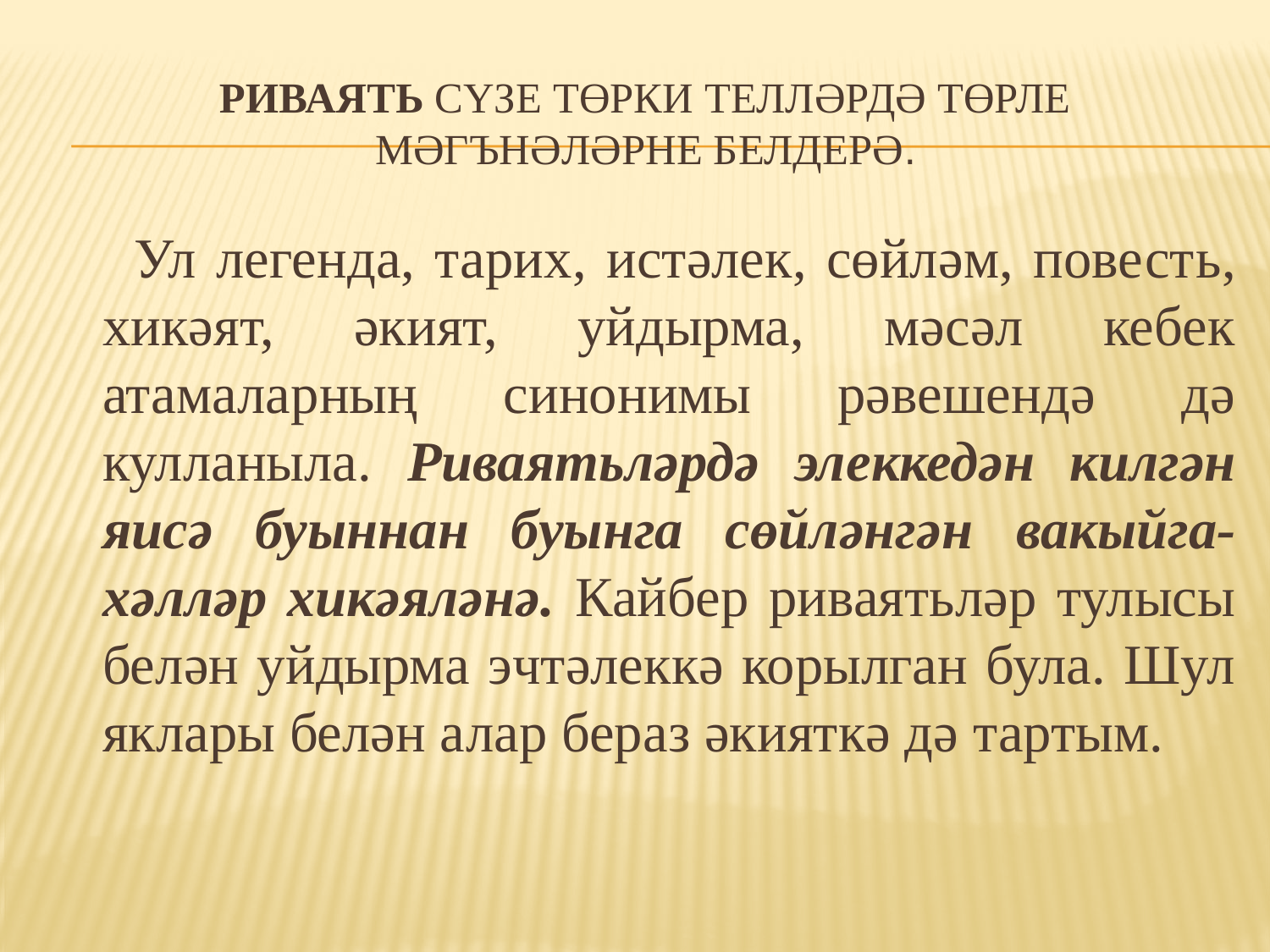

# Риваять сүзе төрки телләрдә төрле мәгънәләрне белдерә.
    Ул легенда, тарих, истәлек, сөйләм, повесть, хикәят, әкият, уйдырма, мәсәл кебек атамаларның синонимы рәвешендә дә кулланыла. Риваятьләрдә элеккедән килгән яисә буыннан буынга сөйләнгән вакыйга-хәлләр хикәяләнә. Кайбер риваятьләр тулысы белән уйдырма эчтәлеккә корылган була. Шул яклары белән алар бераз әкияткә дә тартым.